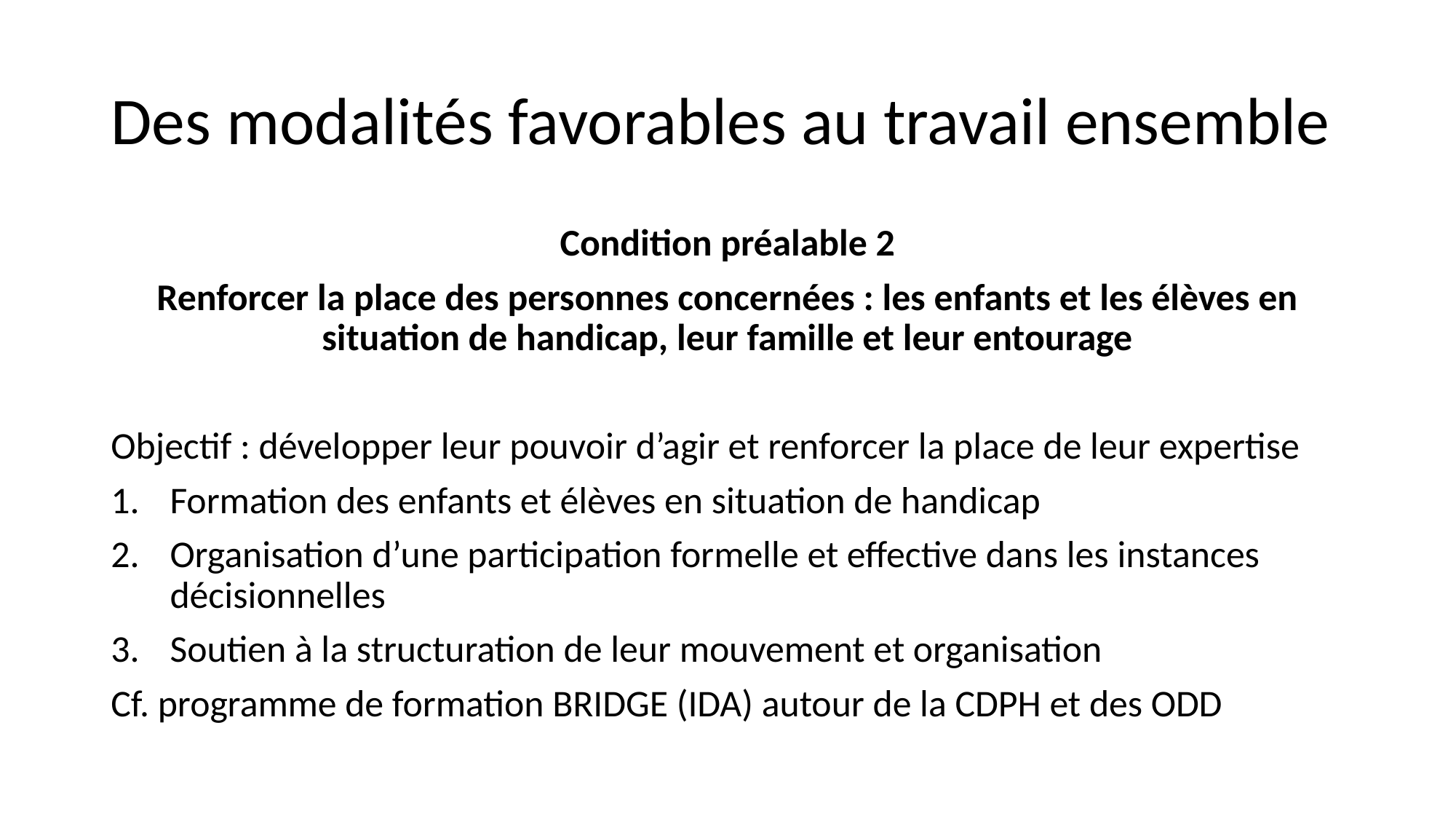

# Des modalités favorables au travail ensemble
Condition préalable 2
Renforcer la place des personnes concernées : les enfants et les élèves en situation de handicap, leur famille et leur entourage

Objectif : développer leur pouvoir d’agir et renforcer la place de leur expertise
Formation des enfants et élèves en situation de handicap
Organisation d’une participation formelle et effective dans les instances décisionnelles
Soutien à la structuration de leur mouvement et organisation
Cf. programme de formation BRIDGE (IDA) autour de la CDPH et des ODD